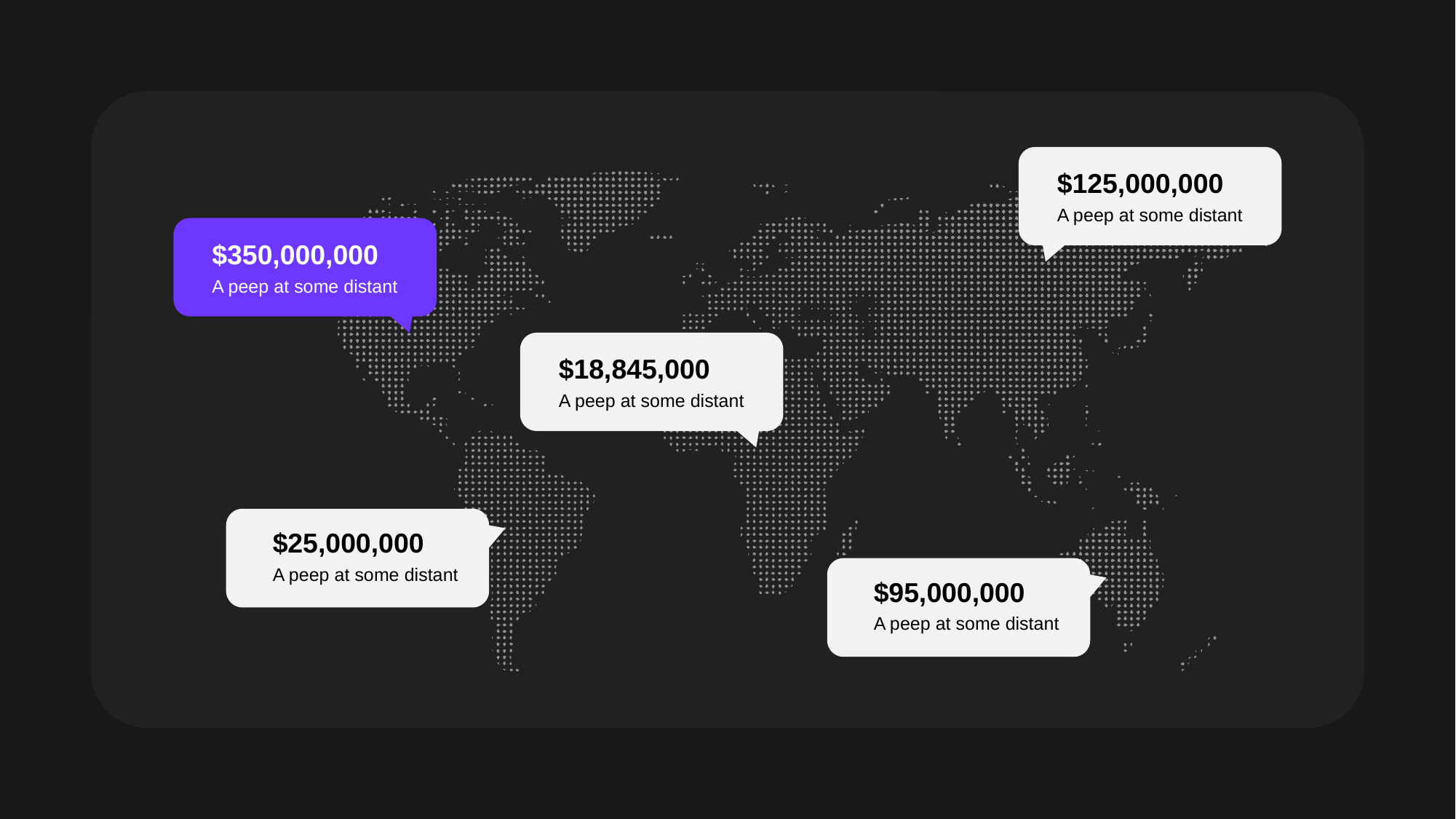

$125,000,000
A peep at some distant

$350,000,000
A peep at some distant
$18,845,000
A peep at some distant
$25,000,000
A peep at some distant
$95,000,000
A peep at some distant